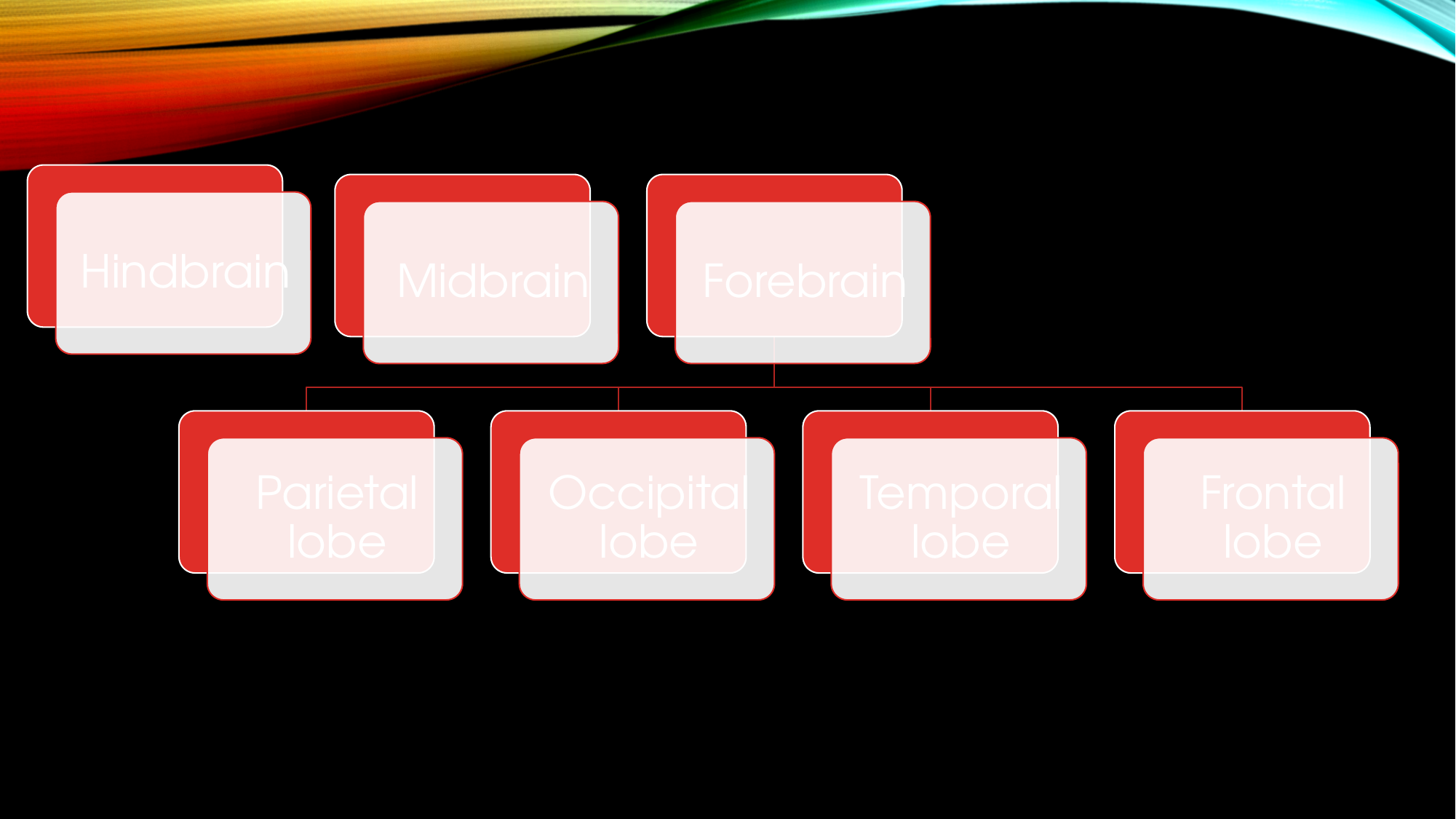

Forebrain
Frontal lobe
Temporal lobe
Occipital lobe
Parietal lobe
Midbrain
Hindbrain